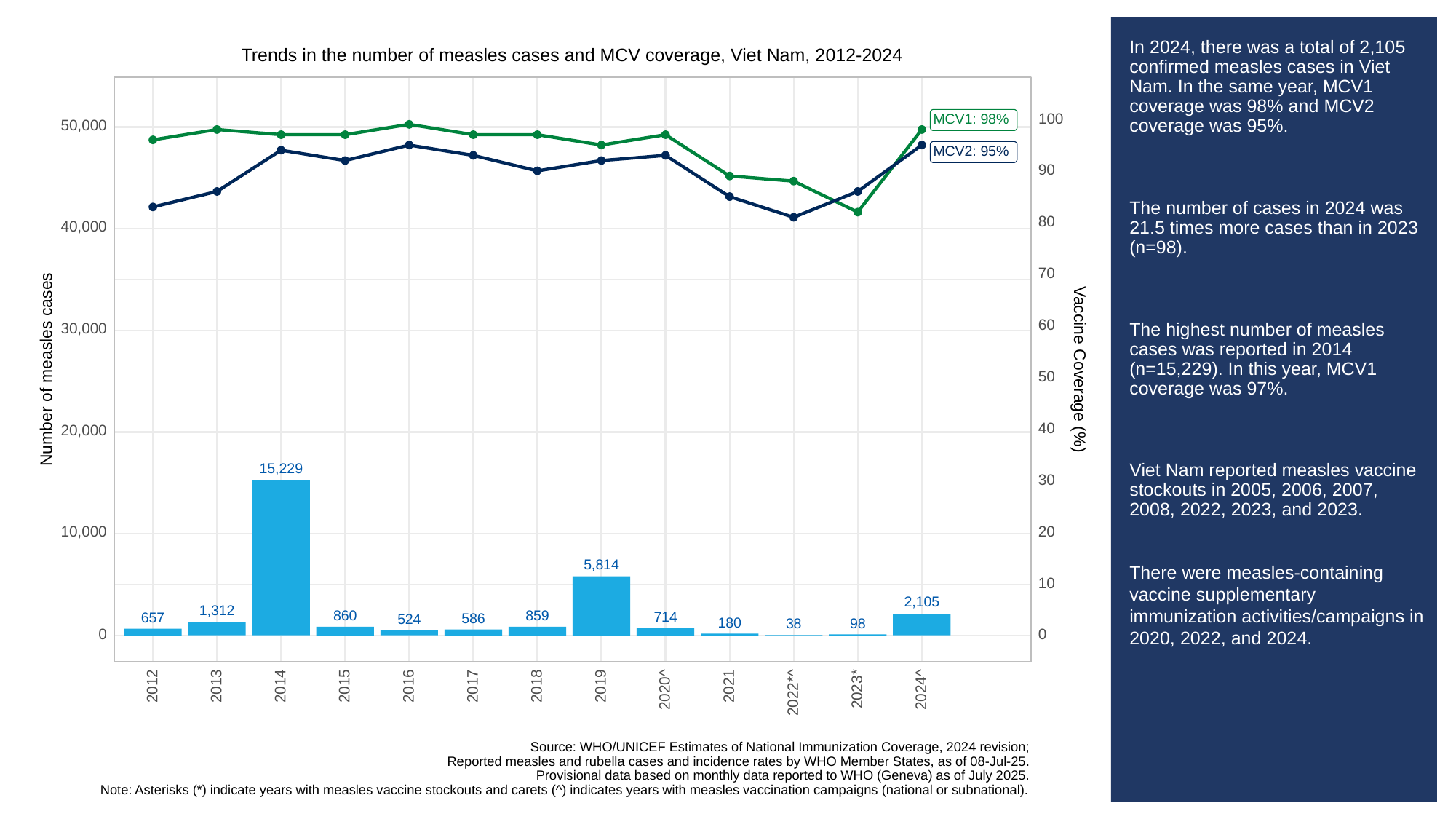

# In 2024, there was a total of 2,105 confirmed measles cases in Viet Nam. In the same year, MCV1 coverage was 98% and MCV2 coverage was 95%.

The number of cases in 2024 was 21.5 times more cases than in 2023 (n=98).

The highest number of measles cases was reported in 2014 (n=15,229). In this year, MCV1 coverage was 97%.

Viet Nam reported measles vaccine stockouts in 2005, 2006, 2007, 2008, 2022, 2023, and 2023.

There were measles-containing vaccine supplementary immunization activities/campaigns in 2020, 2022, and 2024.

Trends in the number of measles cases and MCV coverage, Viet Nam, 2012-2024

100
MCV1: 98%
50,000

MCV2: 95%

90

80
40,000

70

60
30,000

Vaccine Coverage (%)
Number of measles cases
50

40
20,000

15,229
30

10,000
20

5,814

10

2,105
1,312
860
859
714
657
586

524
180
98
38

0
0

2013
2012
2014
2015
2016
2017
2018
2019
2021
2023*
2020^
2024^
2022*^
Source: WHO/UNICEF Estimates of National Immunization Coverage, 2024 revision;
Reported measles and rubella cases and incidence rates by WHO Member States, as of 08-Jul-25.
Provisional data based on monthly data reported to WHO (Geneva) as of July 2025.
Note: Asterisks (*) indicate years with measles vaccine stockouts and carets (^) indicates years with measles vaccination campaigns (national or subnational).